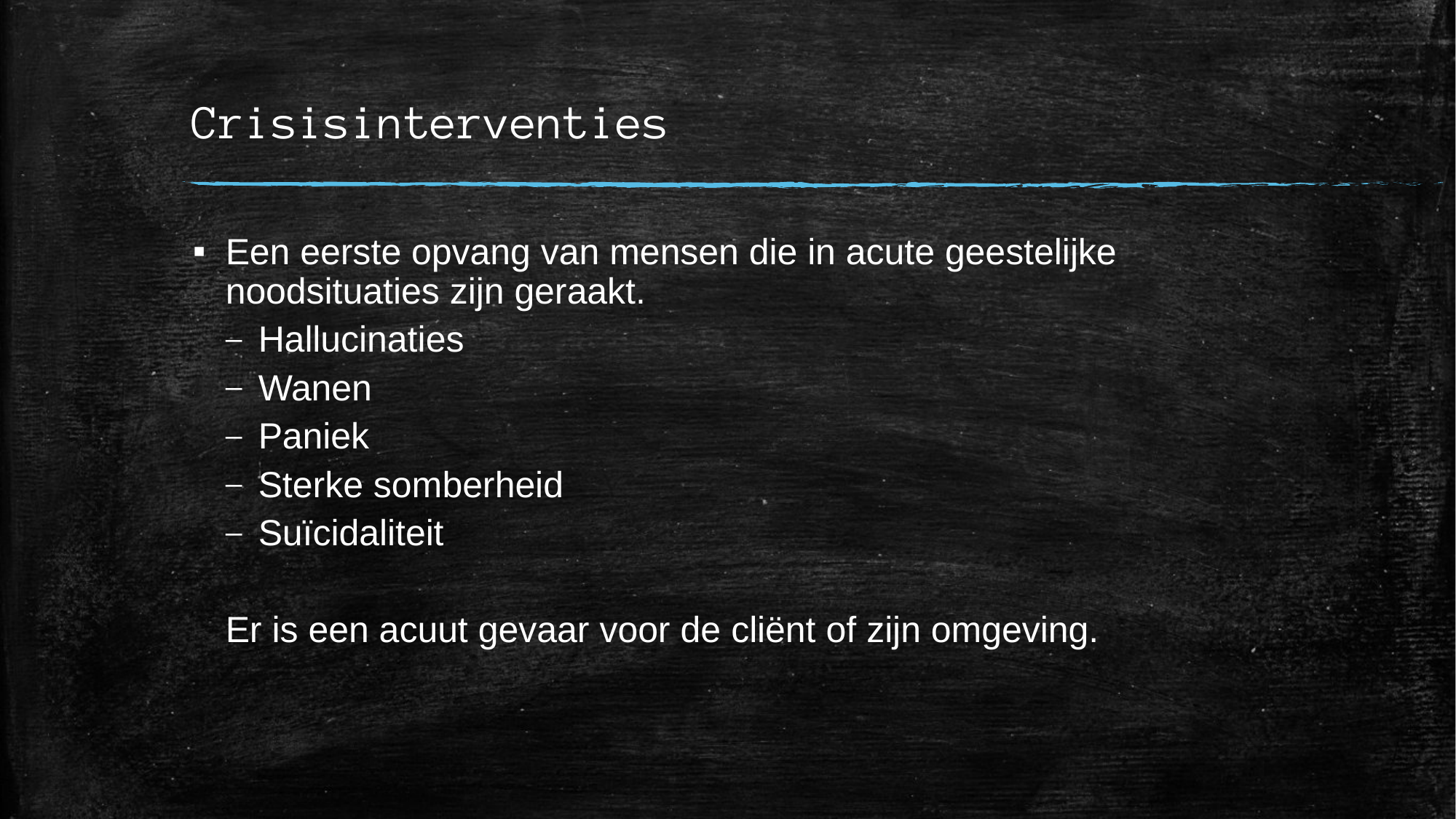

# Crisisinterventies
Een eerste opvang van mensen die in acute geestelijke noodsituaties zijn geraakt.
Hallucinaties
Wanen
Paniek
Sterke somberheid
Suïcidaliteit

Er is een acuut gevaar voor de cliënt of zijn omgeving.